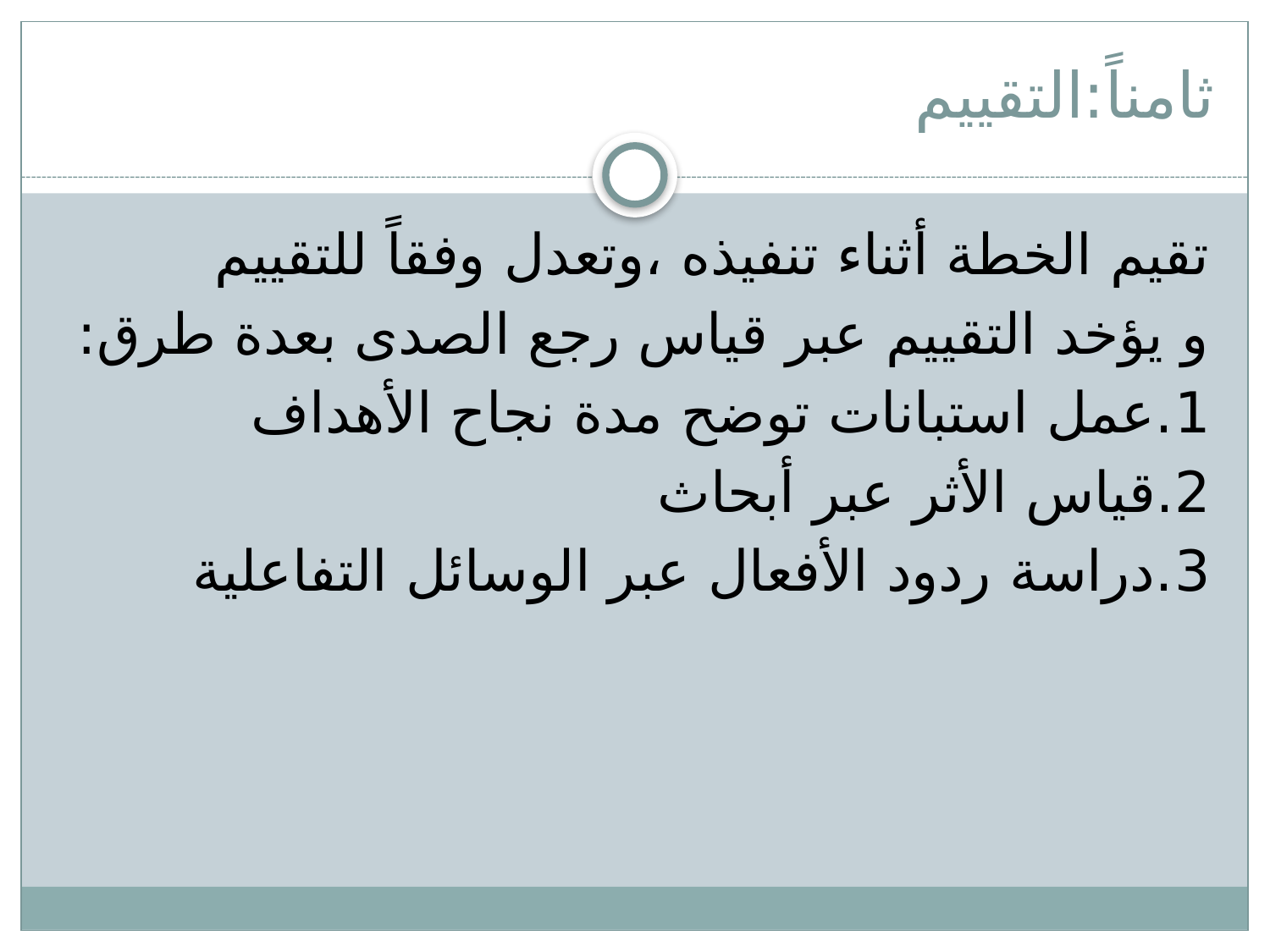

# ثامناً:التقييم
تقيم الخطة أثناء تنفيذه ،وتعدل وفقاً للتقييم
و يؤخد التقييم عبر قياس رجع الصدى بعدة طرق:
1.عمل استبانات توضح مدة نجاح الأهداف
2.قياس الأثر عبر أبحاث
3.دراسة ردود الأفعال عبر الوسائل التفاعلية